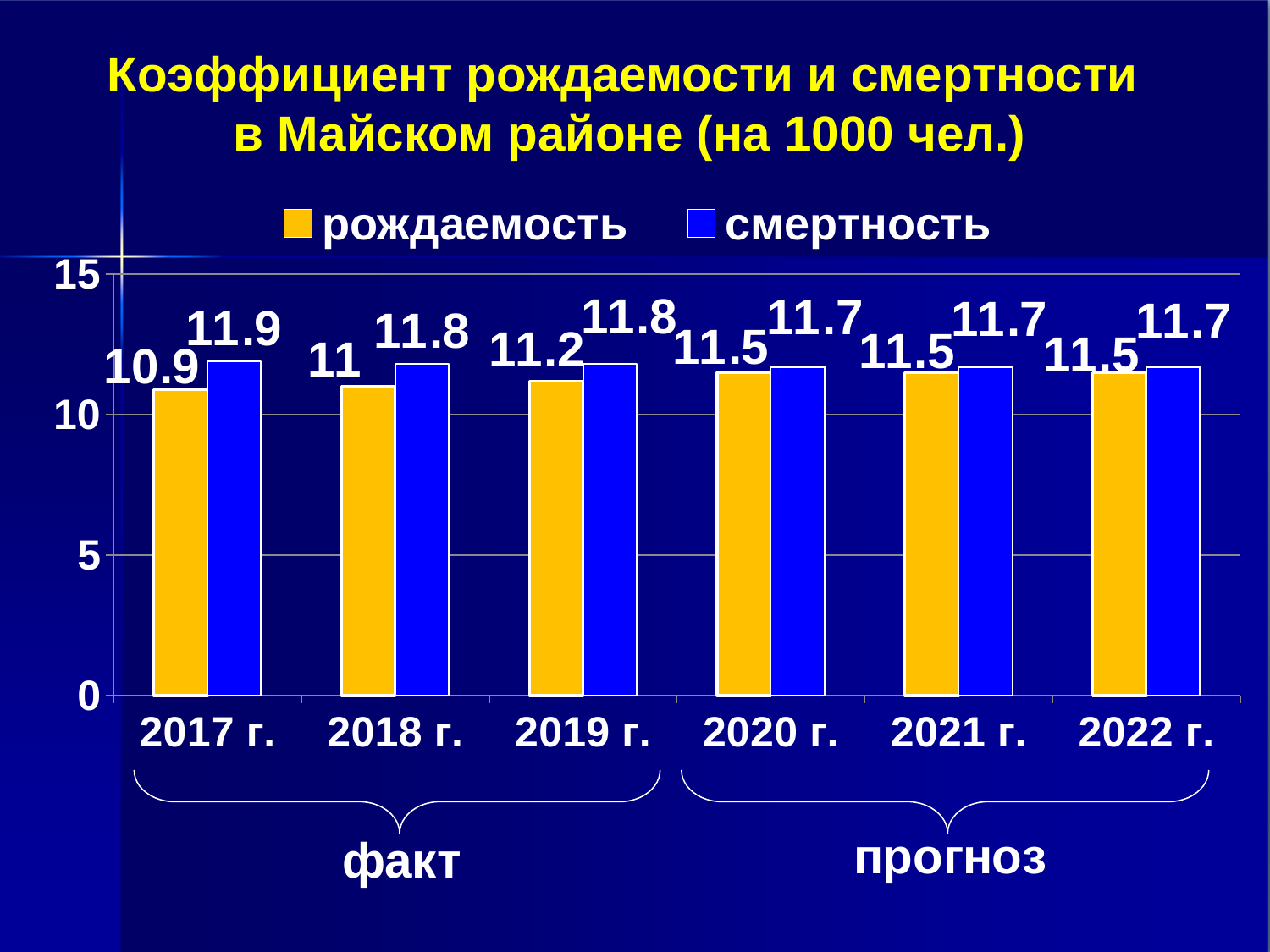

Коэффициент рождаемости и смертности
в Майском районе (на 1000 чел.)

### Chart

| Category | рождаемость | смертность |
|---|---|---|
| 2017 г. | 10.9 | 11.9 |
| 2018 г. | 11.0 | 11.8 |
| 2019 г. | 11.2 | 11.8 |
| 2020 г. | 11.5 | 11.7 |
| 2021 г. | 11.5 | 11.7 |
| 2022 г. | 11.5 | 11.7 |